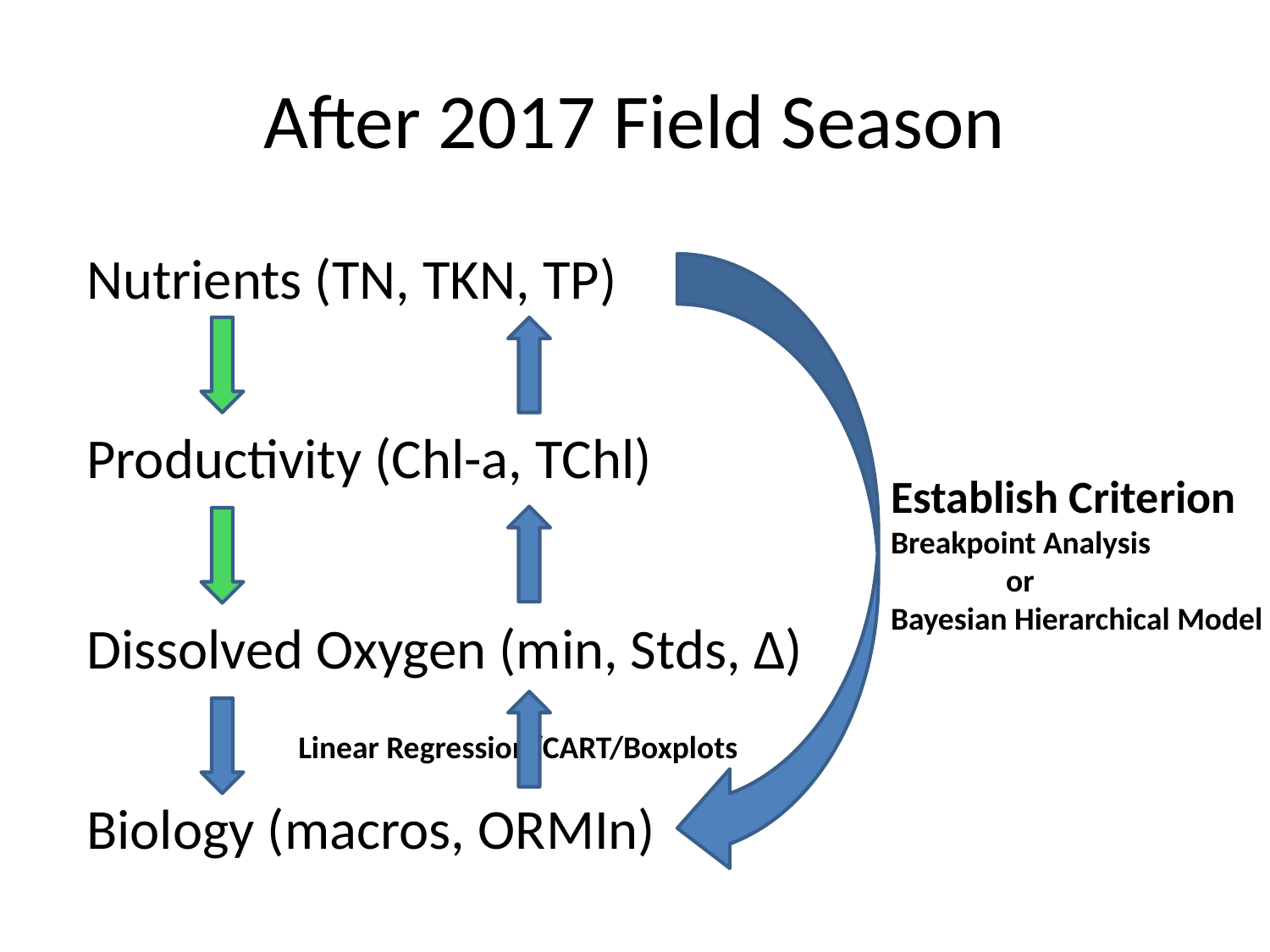

# After 2017 Field Season
Nutrients (TN, TKN, TP)

Establish Criterion
Breakpoint Analysis
                or
Bayesian Hierarchical Model
Productivity (Chl-a, TChl)

Dissolved Oxygen (min, Stds, Δ)

Linear Regression/CART/Boxplots
Biology (macros, ORMIn)